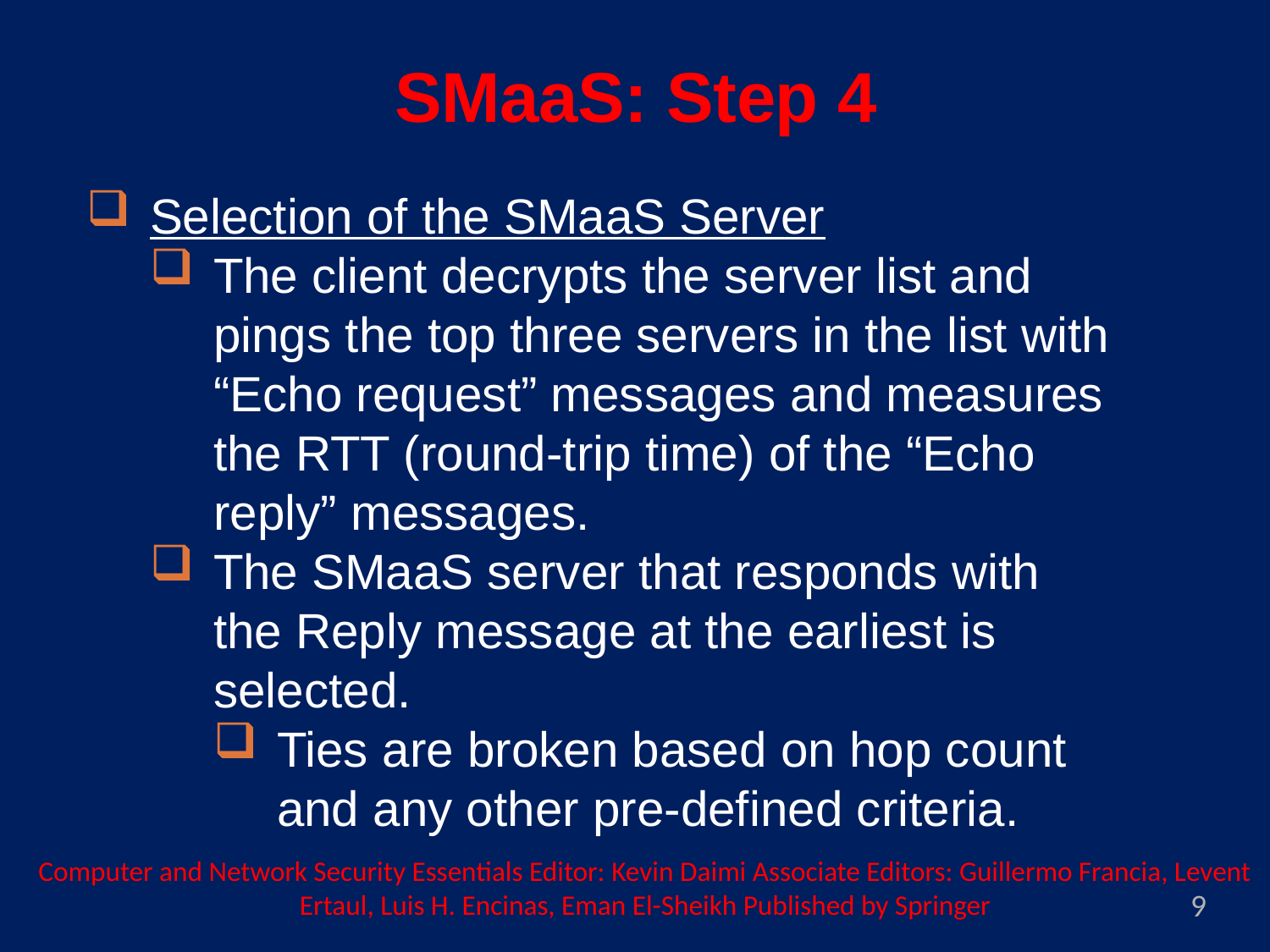

SMaaS: Step 4
Selection of the SMaaS Server
The client decrypts the server list and pings the top three servers in the list with “Echo request” messages and measures the RTT (round-trip time) of the “Echo reply” messages.
The SMaaS server that responds with the Reply message at the earliest is selected.
Ties are broken based on hop count and any other pre-defined criteria.
Computer and Network Security Essentials Editor: Kevin Daimi Associate Editors: Guillermo Francia, Levent Ertaul, Luis H. Encinas, Eman El-Sheikh Published by Springer
9